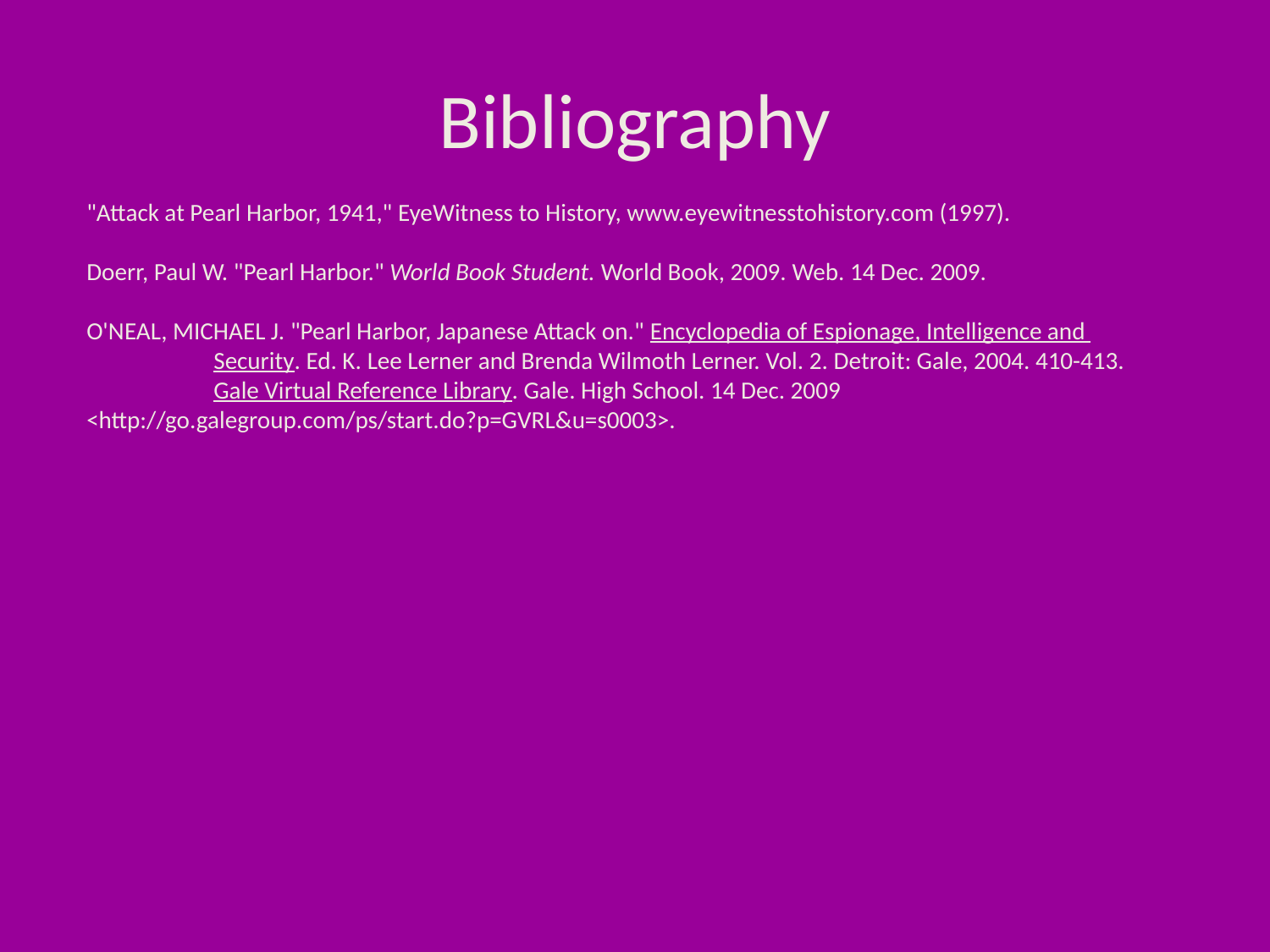

# Bibliography
"Attack at Pearl Harbor, 1941," EyeWitness to History, www.eyewitnesstohistory.com (1997).

Doerr, Paul W. "Pearl Harbor." World Book Student. World Book, 2009. Web. 14 Dec. 2009.

O'NEAL, MICHAEL J. "Pearl Harbor, Japanese Attack on." Encyclopedia of Espionage, Intelligence and
	Security. Ed. K. Lee Lerner and Brenda Wilmoth Lerner. Vol. 2. Detroit: Gale, 2004. 410-413. 	Gale Virtual Reference Library. Gale. High School. 14 Dec. 2009 	<http://go.galegroup.com/ps/start.do?p=GVRL&u=s0003>.